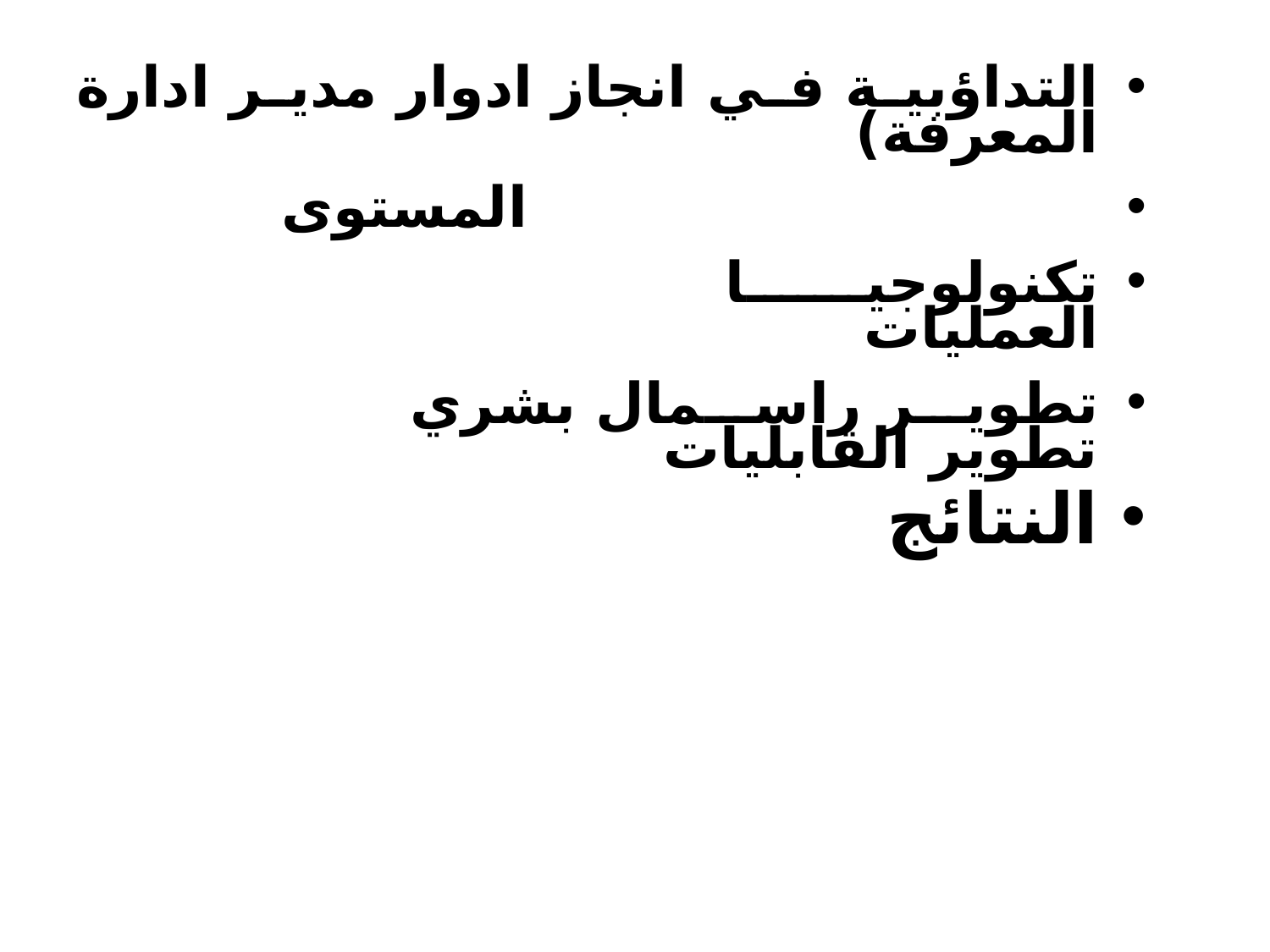

التداؤبية في انجاز ادوار مدير ادارة المعرفة)
                             المستوى
تكنولوجيا                                  العمليات
تطوير راسمال بشري                  تطوير القابليات
النتائج